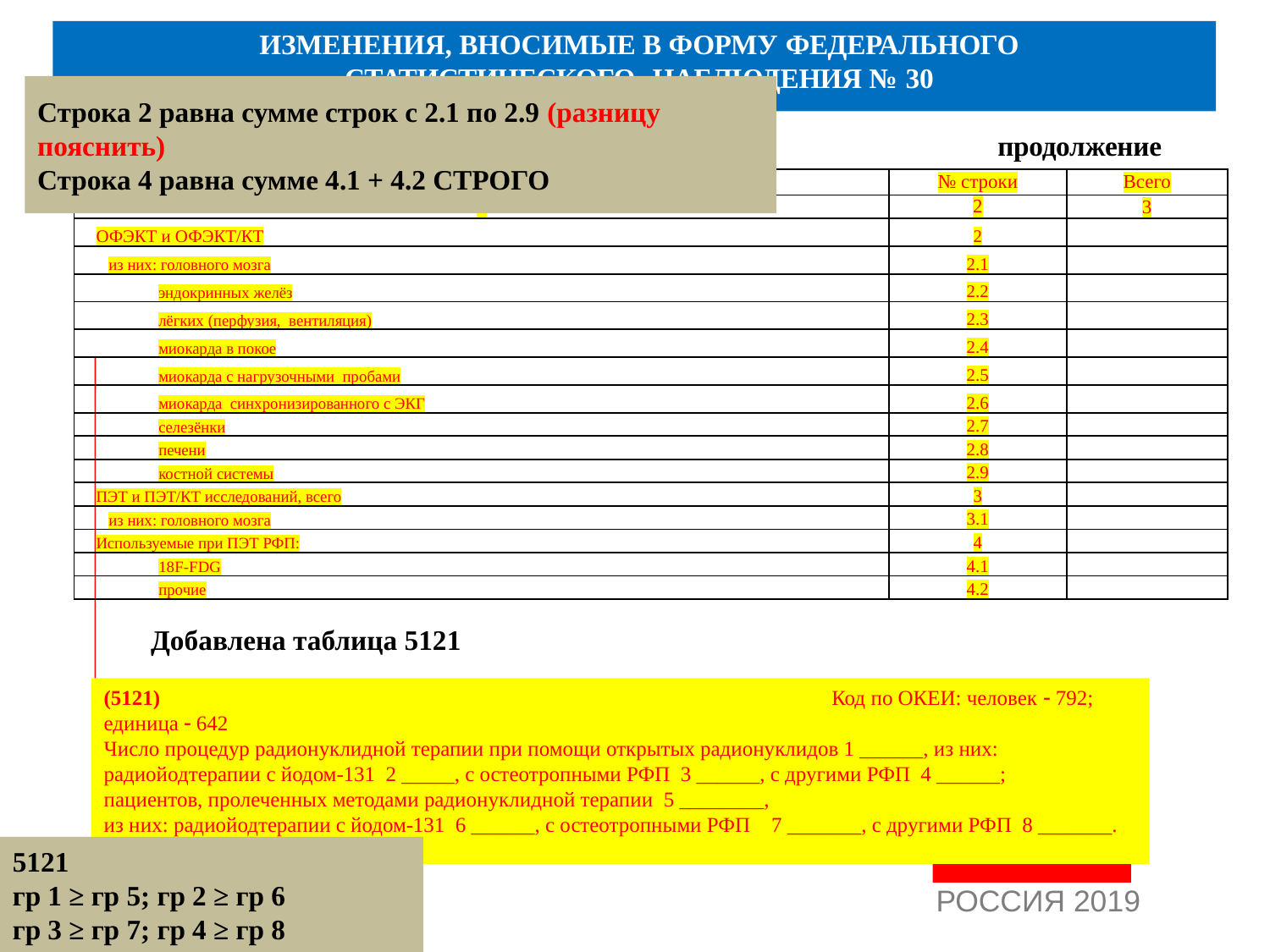

ИЗМЕНЕНИЯ, ВНОСИМЫЕ В ФОРМУ ФЕДЕРАЛЬНОГО
СТАТИСТИЧЕСКОГО	НАБЛЮДЕНИЯ № 30

продолжение
Строка 2 равна сумме строк с 2.1 по 2.9 (разницу пояснить)
Строка 4 равна сумме 4.1 + 4.2 СТРОГО
| Наименование | № строки | Всего |
| --- | --- | --- |
| 1 | 2 | 3 |
| ОФЭКТ и ОФЭКТ/КТ | 2 |  |
| из них: головного мозга | 2.1 |  |
| эндокринных желёз | 2.2 |  |
| лёгких (перфузия, вентиляция) | 2.3 |  |
| миокарда в покое | 2.4 |  |
| миокарда с нагрузочными пробами | 2.5 |  |
| миокарда синхронизированного с ЭКГ | 2.6 |  |
| селезёнки | 2.7 |  |
| печени | 2.8 |  |
| костной системы | 2.9 |  |
| ПЭТ и ПЭТ/КТ исследований, всего | 3 |  |
| из них: головного мозга | 3.1 |  |
| Используемые при ПЭТ РФП: | 4 |  |
| 18F-FDG | 4.1 |  |
| прочие | 4.2 |  |

Добавлена таблица 5121
(5121)                                                                                                                               Код по ОКЕИ: человек − 792; единица − 642
Число процедур радионуклидной терапии при помощи открытых радионуклидов 1 ______, из них: радиойодтерапии с йодом-131  2 _____, с остеотропными РФП  3 ______, с другими РФП  4 ______;
пациентов, пролеченных методами радионуклидной терапии  5 ________,
из них: радиойодтерапии с йодом-131  6 ______, с остеотропными РФП    7 _______, с другими РФП  8 _______.

5121
гр 1 ≥ гр 5; гр 2 ≥ гр 6
гр 3 ≥ гр 7; гр 4 ≥ гр 8

РОССИЯ 2019